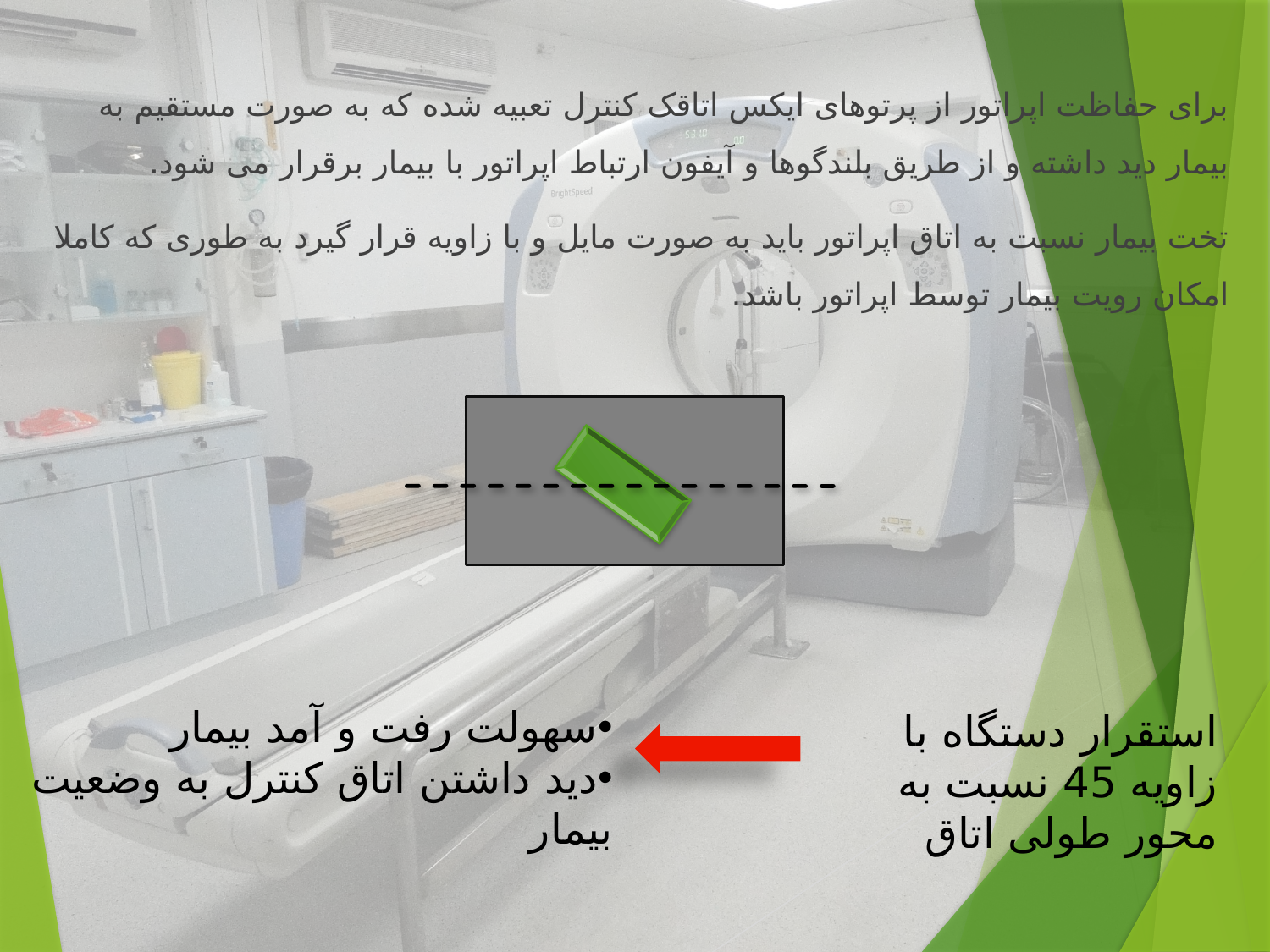

برای حفاظت اپراتور از پرتوهای ایکس اتاقک کنترل تعبیه شده که به صورت مستقیم به بیمار دید داشته و از طریق بلندگوها و آیفون ارتباط اپراتور با بیمار برقرار می شود.
تخت بیمار نسبت به اتاق اپراتور باید به صورت مایل و با زاویه قرار گیرد به طوری که کاملا امکان رویت بیمار توسط اپراتور باشد.

سهولت رفت و آمد بیمار
دید داشتن اتاق کنترل به وضعیت بیمار
استقرار دستگاه با زاویه 45 نسبت به محور طولی اتاق